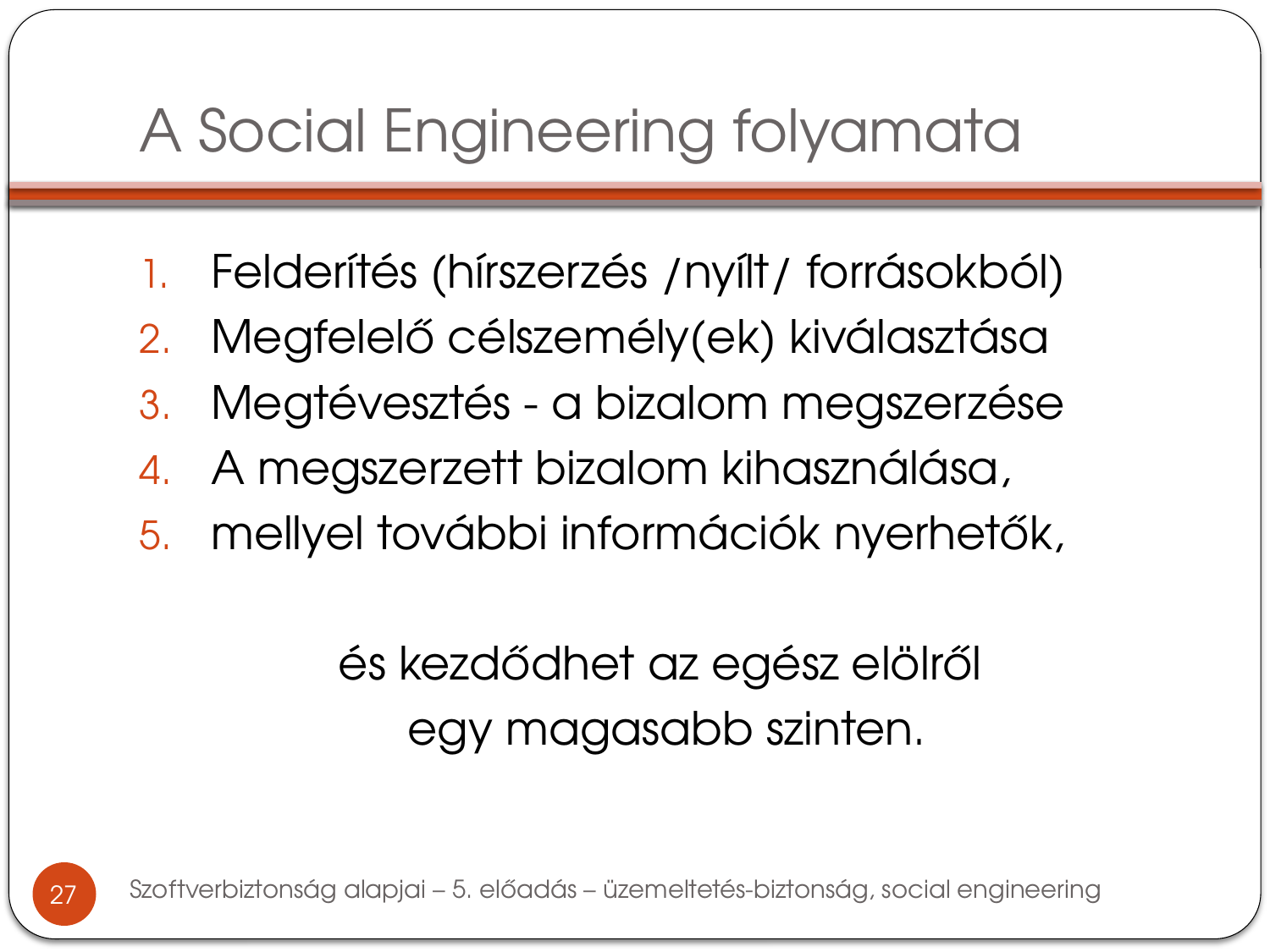

# A Social Engineering folyamata
Felderítés (hírszerzés /nyílt/ forrásokból)
Megfelelő célszemély(ek) kiválasztása
Megtévesztés - a bizalom megszerzése
A megszerzett bizalom kihasználása,
mellyel további információk nyerhetők,

és kezdődhet az egész elölről
egy magasabb szinten.

Szoftverbiztonság alapjai – 5. előadás – üzemeltetés-biztonság, social engineering
27